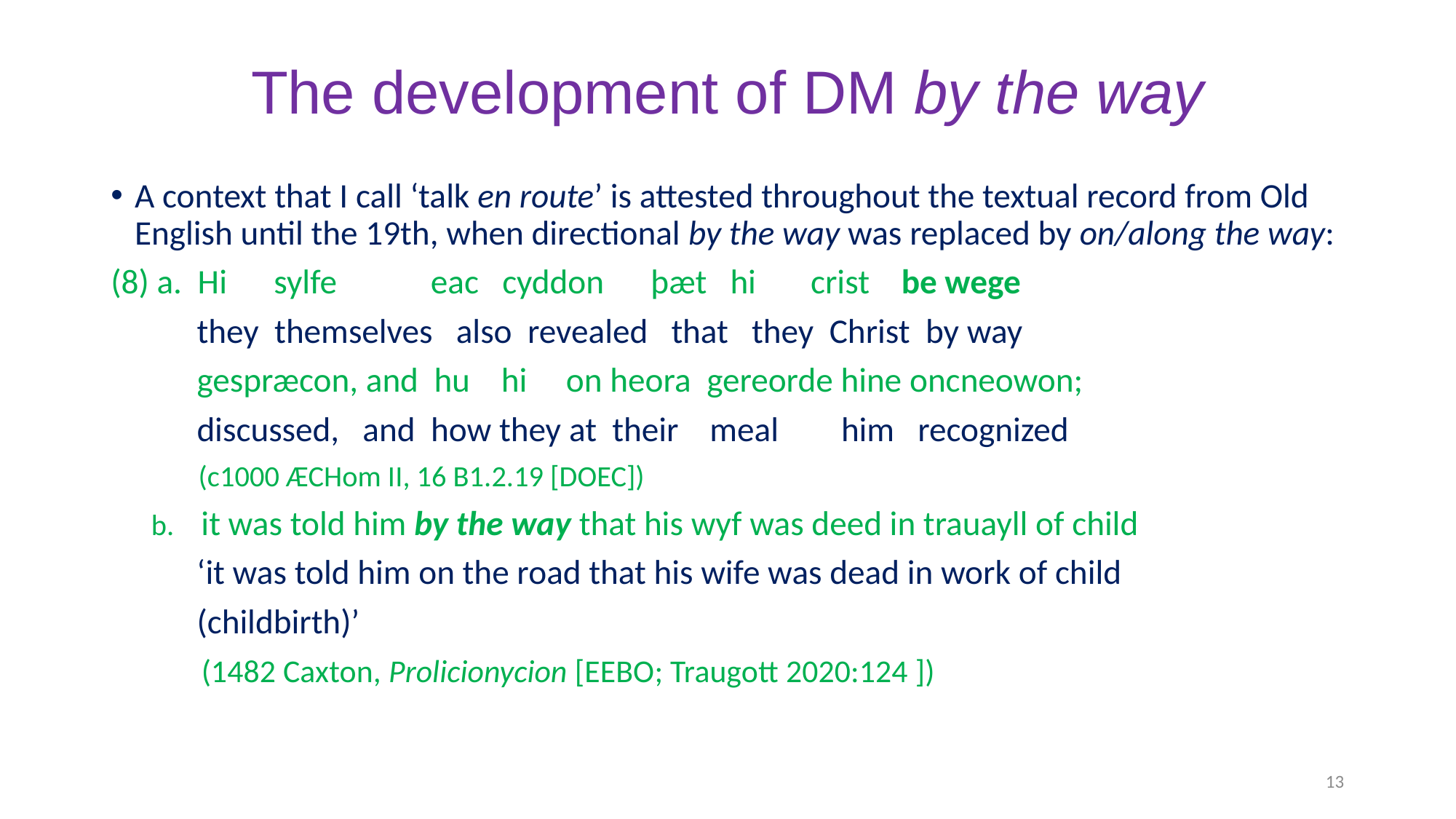

# The development of DM by the way
A context that I call ‘talk en route’ is attested throughout the textual record from Old English until the 19th, when directional by the way was replaced by on/along the way:
(8) a.  Hi      sylfe	       eac   cyddon      þæt   hi       crist    be wege
           they  themselves   also  revealed   that   they  Christ  by way
           gespræcon, and  hu    hi     on heora  gereorde hine oncneowon;
           discussed,   and  how they at  their    meal        him   recognized
             (c1000 ÆCHom II, 16 B1.2.19 [DOEC])
      b.    it was told him by the way that his wyf was deed in trauayll of child
           ‘it was told him on the road that his wife was dead in work of child
           (childbirth)’
            (1482 Caxton, Prolicionycion [EEBO; Traugott 2020:124 ])

13